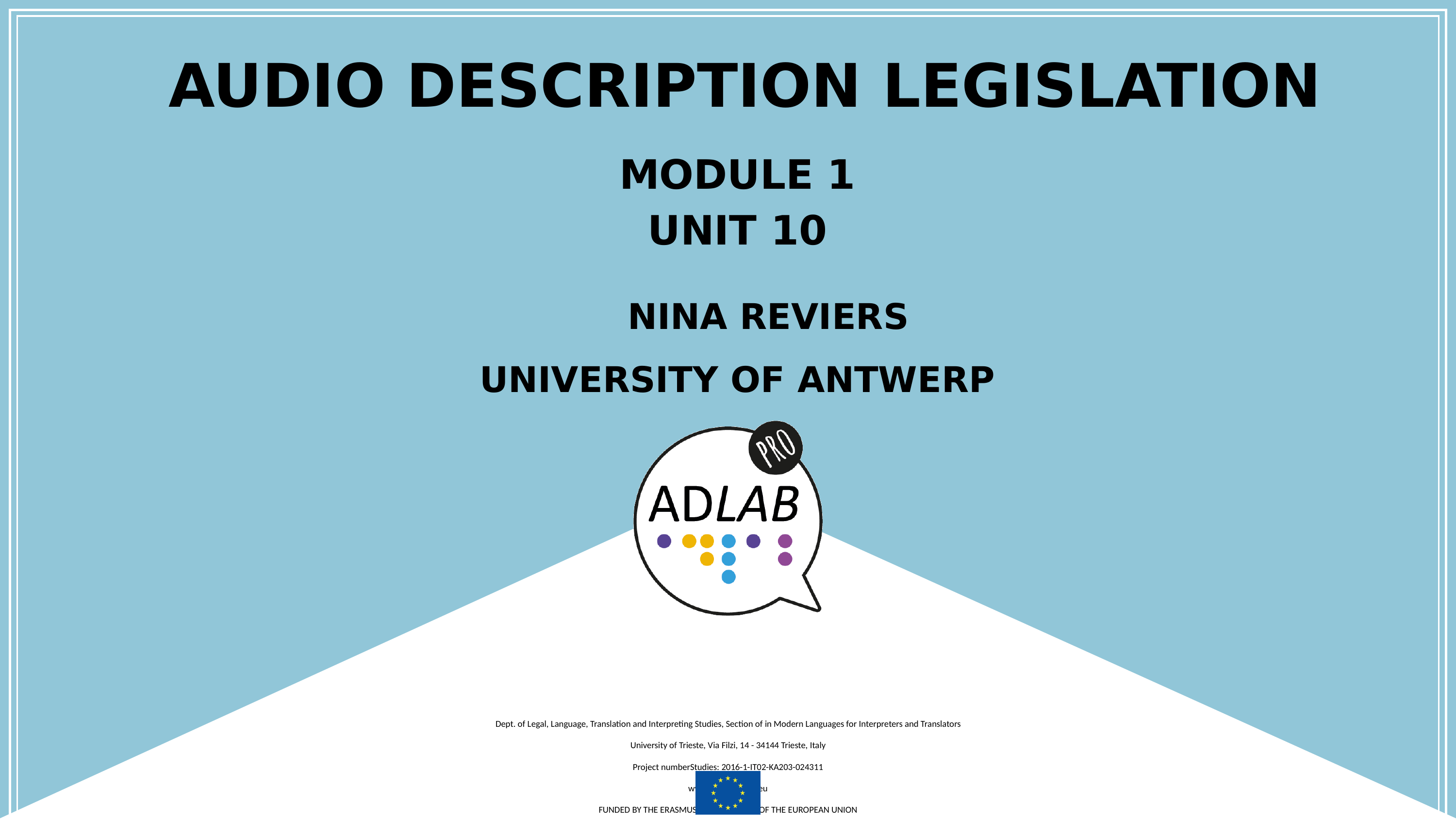

# AUDIO DESCRIPTION LEGISLATION
MODULE 1
UNIT 10
NINA REVIERS
UNIVERSITY OF ANTWERP